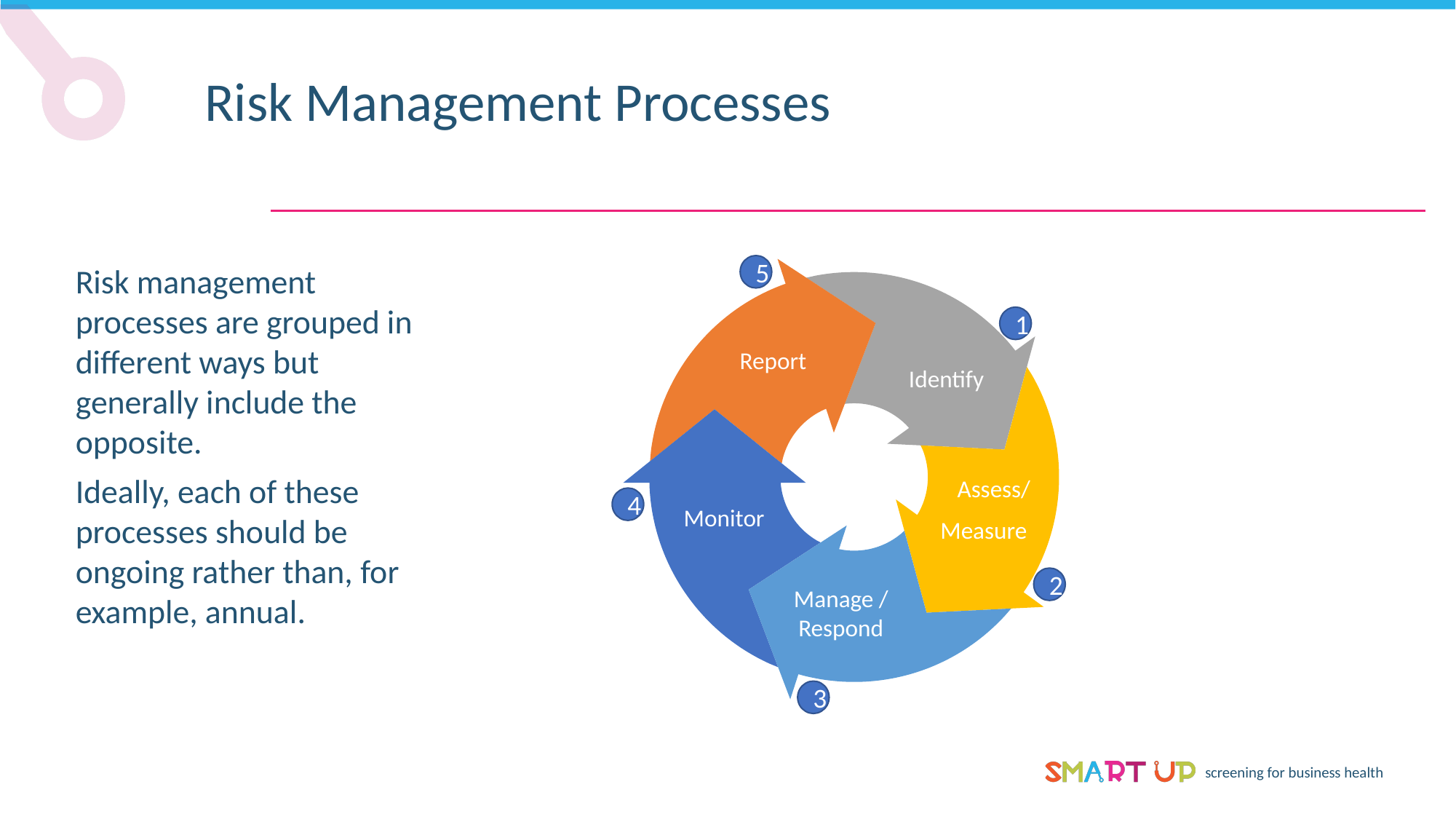

Risk Management Processes
5
Risk management processes are grouped in different ways but generally include the opposite.
Ideally, each of these processes should be ongoing rather than, for example, annual.

1
Report
Identify

Assess/
4
Monitor
Measure

2
Manage /
Respond
3